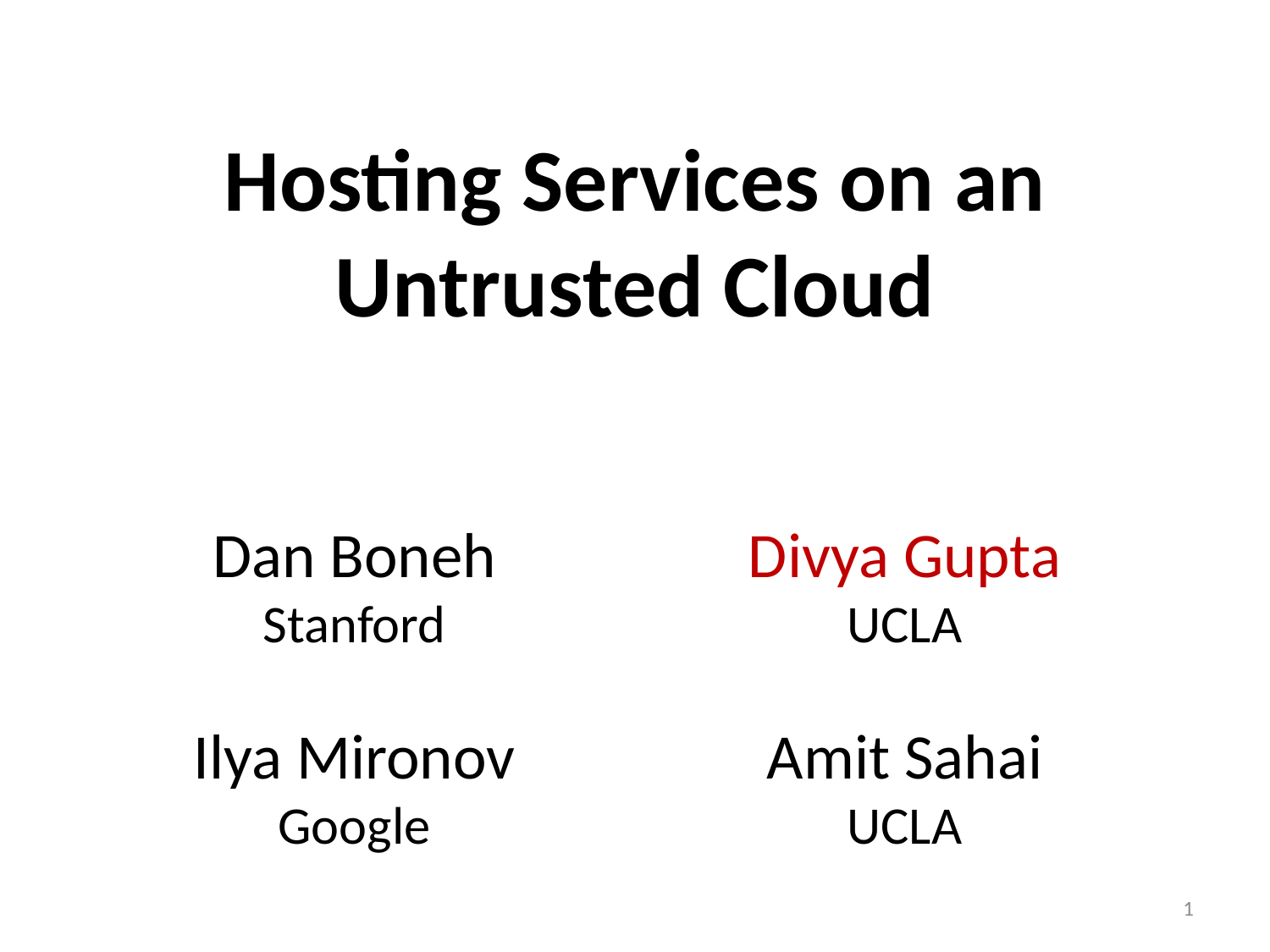

Hosting Services on an Untrusted Cloud
Dan Boneh
Stanford

Divya Gupta
UCLA
Ilya Mironov
Google
Amit Sahai
UCLA
1